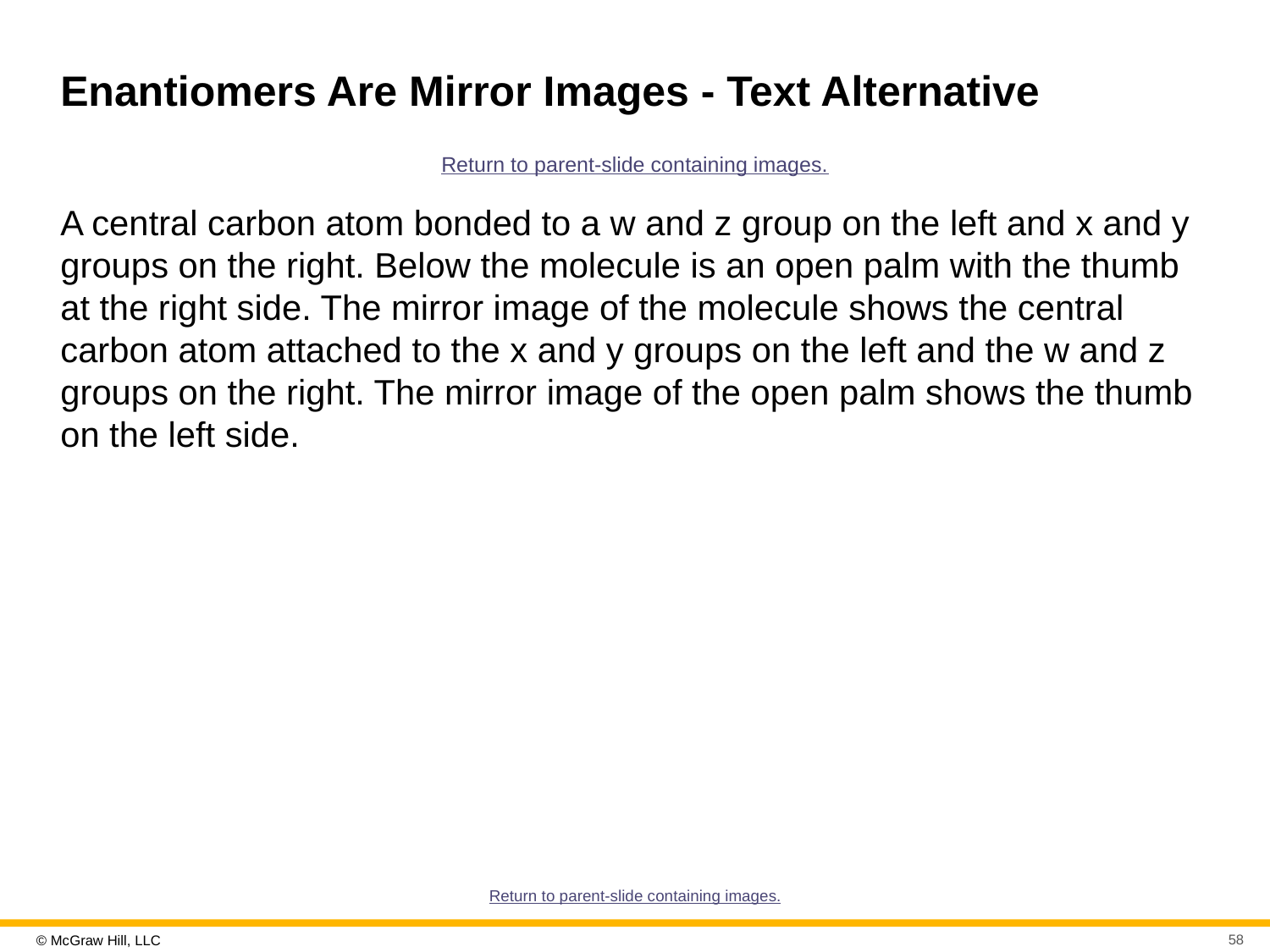

# Enantiomers Are Mirror Images - Text Alternative
Return to parent-slide containing images.
A central carbon atom bonded to a w and z group on the left and x and y groups on the right. Below the molecule is an open palm with the thumb at the right side. The mirror image of the molecule shows the central carbon atom attached to the x and y groups on the left and the w and z groups on the right. The mirror image of the open palm shows the thumb on the left side.
Return to parent-slide containing images.
58